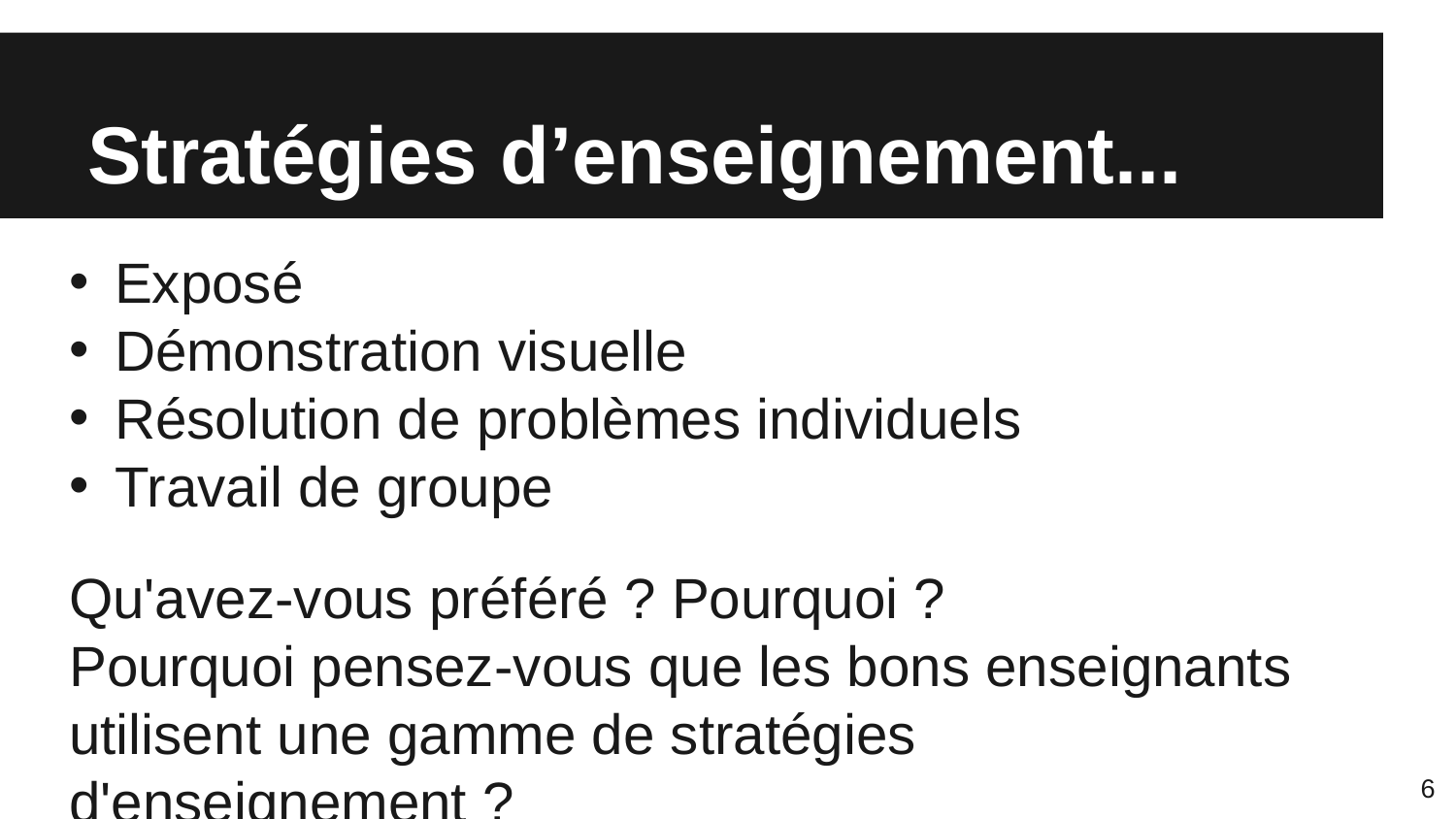

# Stratégies d’enseignement...
Exposé
Démonstration visuelle
Résolution de problèmes individuels
Travail de groupe

Qu'avez-vous préféré ? Pourquoi ?
Pourquoi pensez-vous que les bons enseignants utilisent une gamme de stratégies d'enseignement ?

6